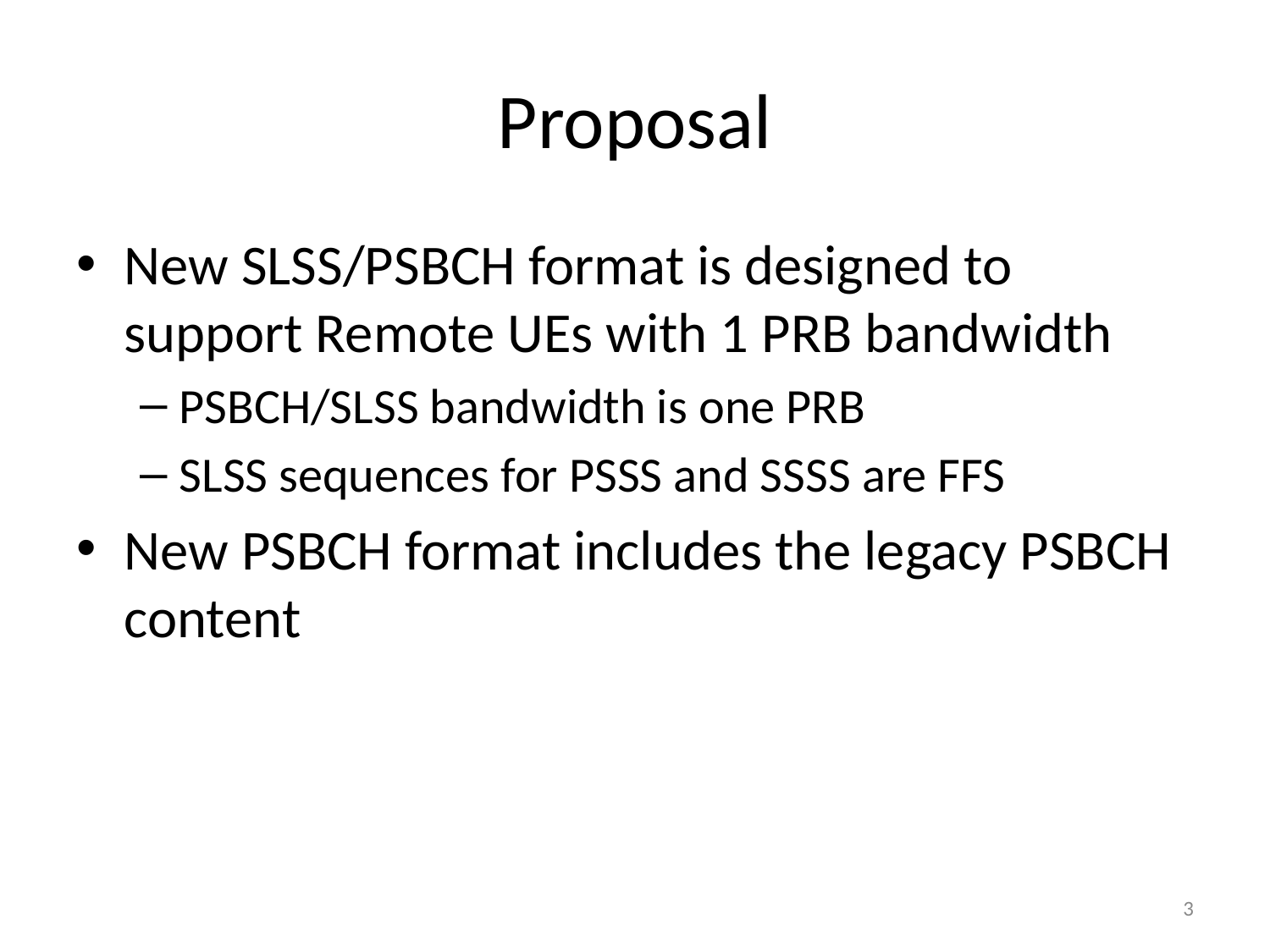

# Proposal
New SLSS/PSBCH format is designed to support Remote UEs with 1 PRB bandwidth
PSBCH/SLSS bandwidth is one PRB
SLSS sequences for PSSS and SSSS are FFS
New PSBCH format includes the legacy PSBCH content
3